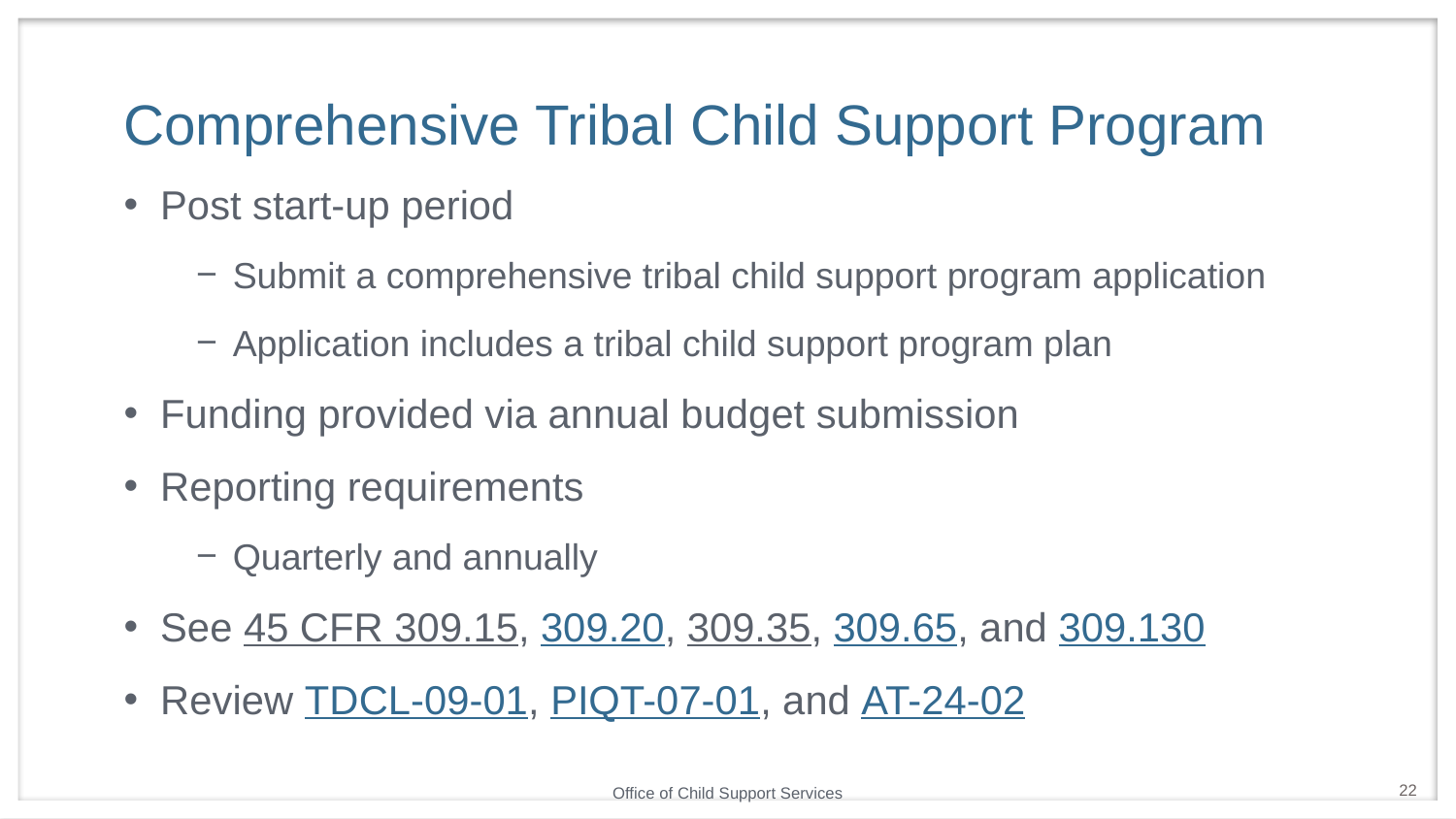

# Comprehensive Tribal Child Support Program
Post start-up period
Submit a comprehensive tribal child support program application
Application includes a tribal child support program plan
Funding provided via annual budget submission
Reporting requirements
Quarterly and annually
See 45 CFR 309.15, 309.20, 309.35, 309.65, and 309.130
Review TDCL-09-01, PIQT-07-01, and AT-24-02
22